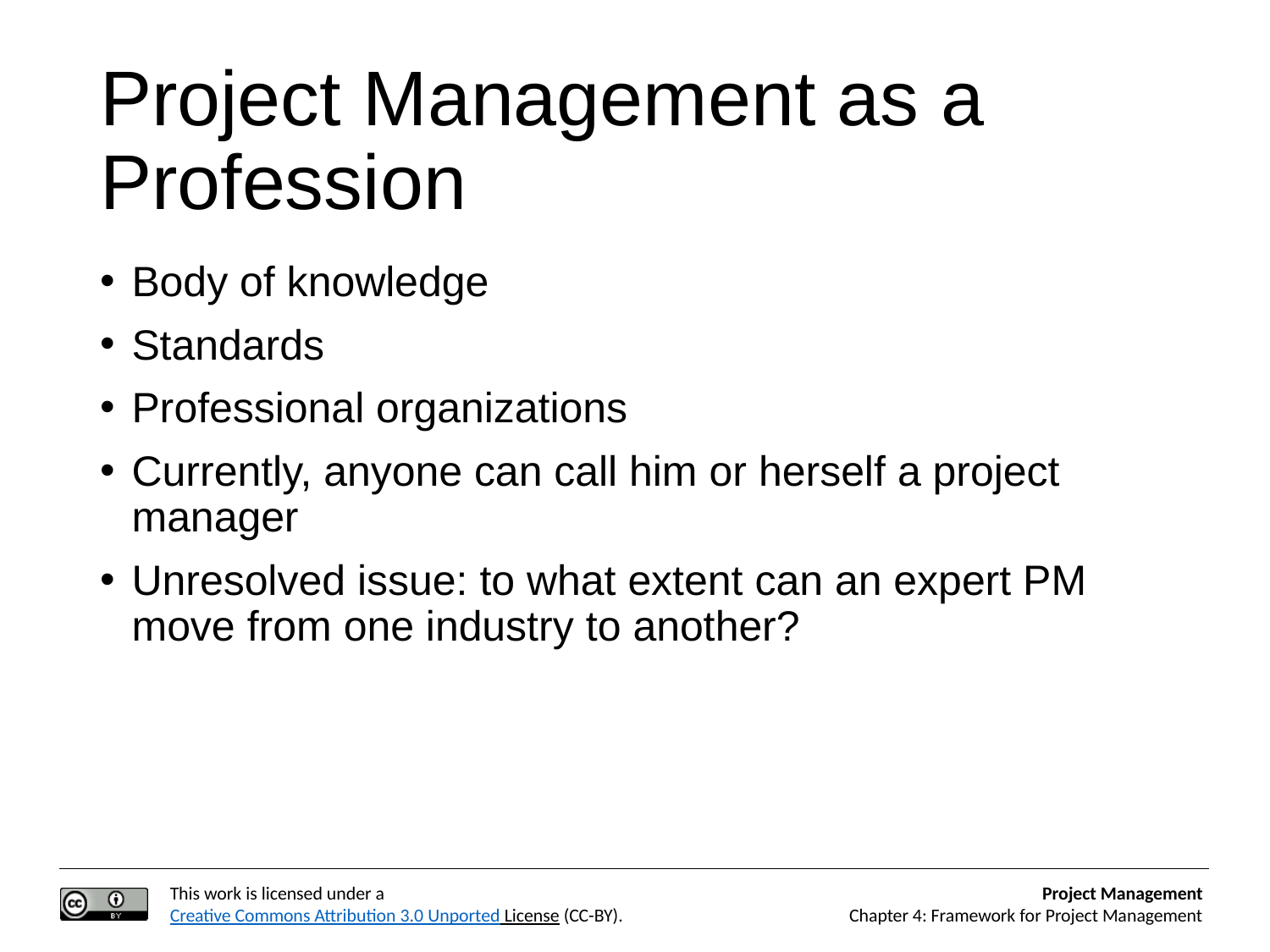

# Project Management as a Profession
Body of knowledge
Standards
Professional organizations
Currently, anyone can call him or herself a project manager
Unresolved issue: to what extent can an expert PM move from one industry to another?